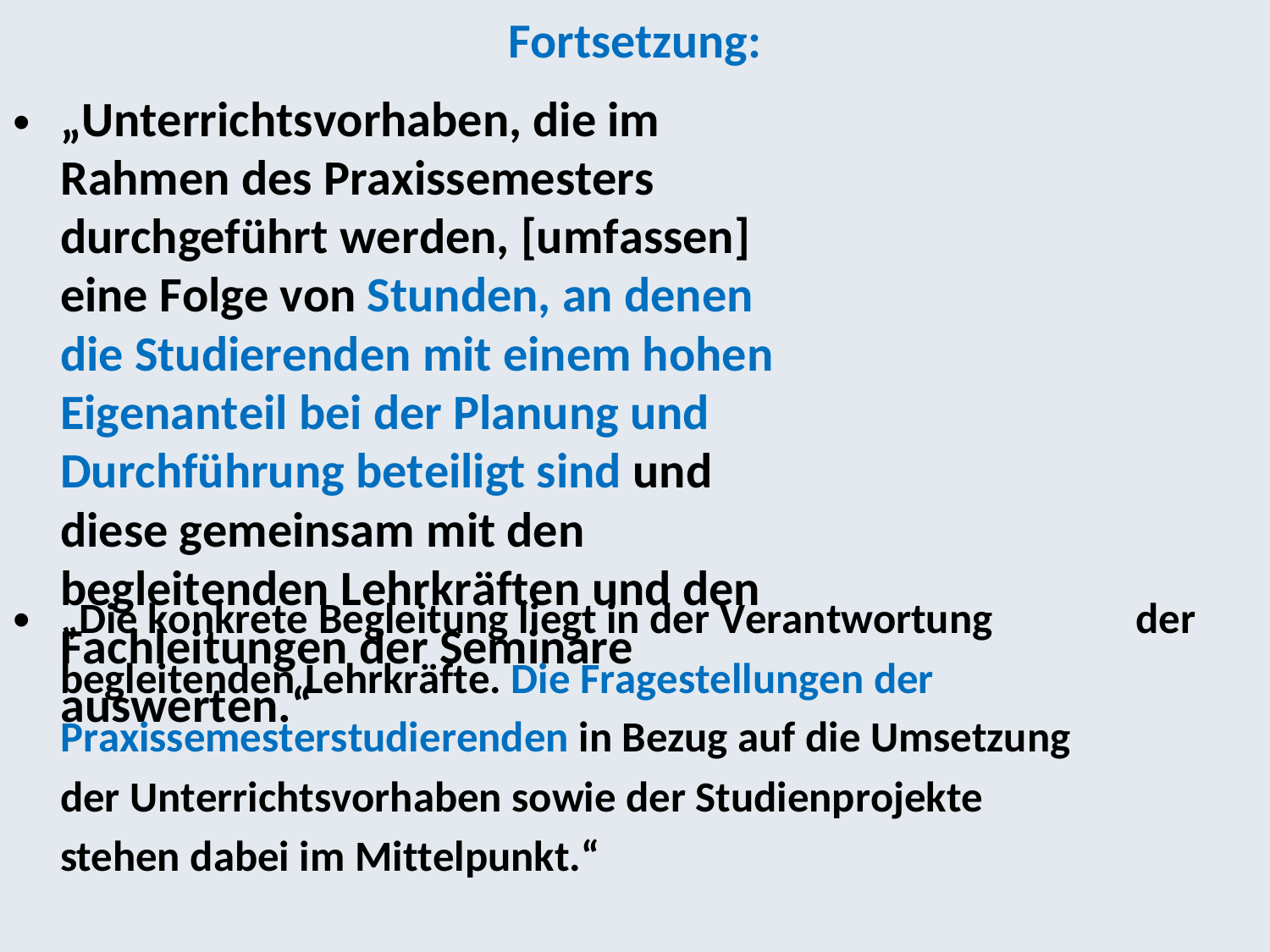

Fortsetzung:
„Unterrichtsvorhaben, die im Rahmen des Praxissemesters durchgeführt werden, [umfassen] eine Folge von Stunden, an denen die Studierenden mit einem hohen Eigenanteil bei der Planung und Durchführung beteiligt sind und diese gemeinsam mit den begleitenden Lehrkräften und den Fachleitungen der Seminare auswerten.“
•
•
„Die konkrete Begleitung liegt in der Verantwortung
begleitenden Lehrkräfte. Die Fragestellungen der
der
Praxissemesterstudierenden in Bezug auf die Umsetzung
der Unterrichtsvorhaben sowie der Studienprojekte
stehen dabei im Mittelpunkt.“